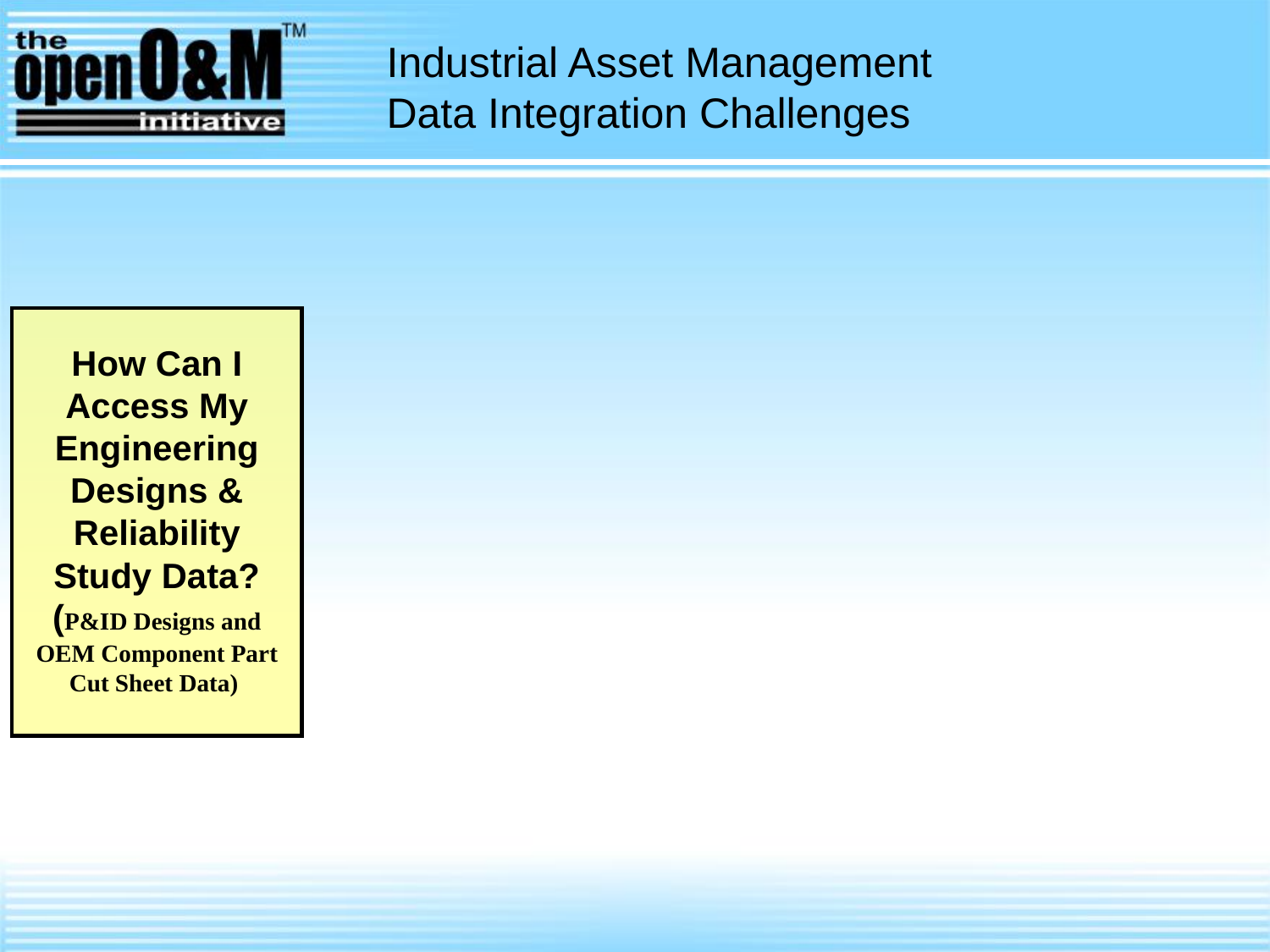

# Industrial Asset Management Data Integration Challenges
How Can I Access My Engineering Designs & Reliability Study Data? (P&ID Designs and OEM Component Part Cut Sheet Data)